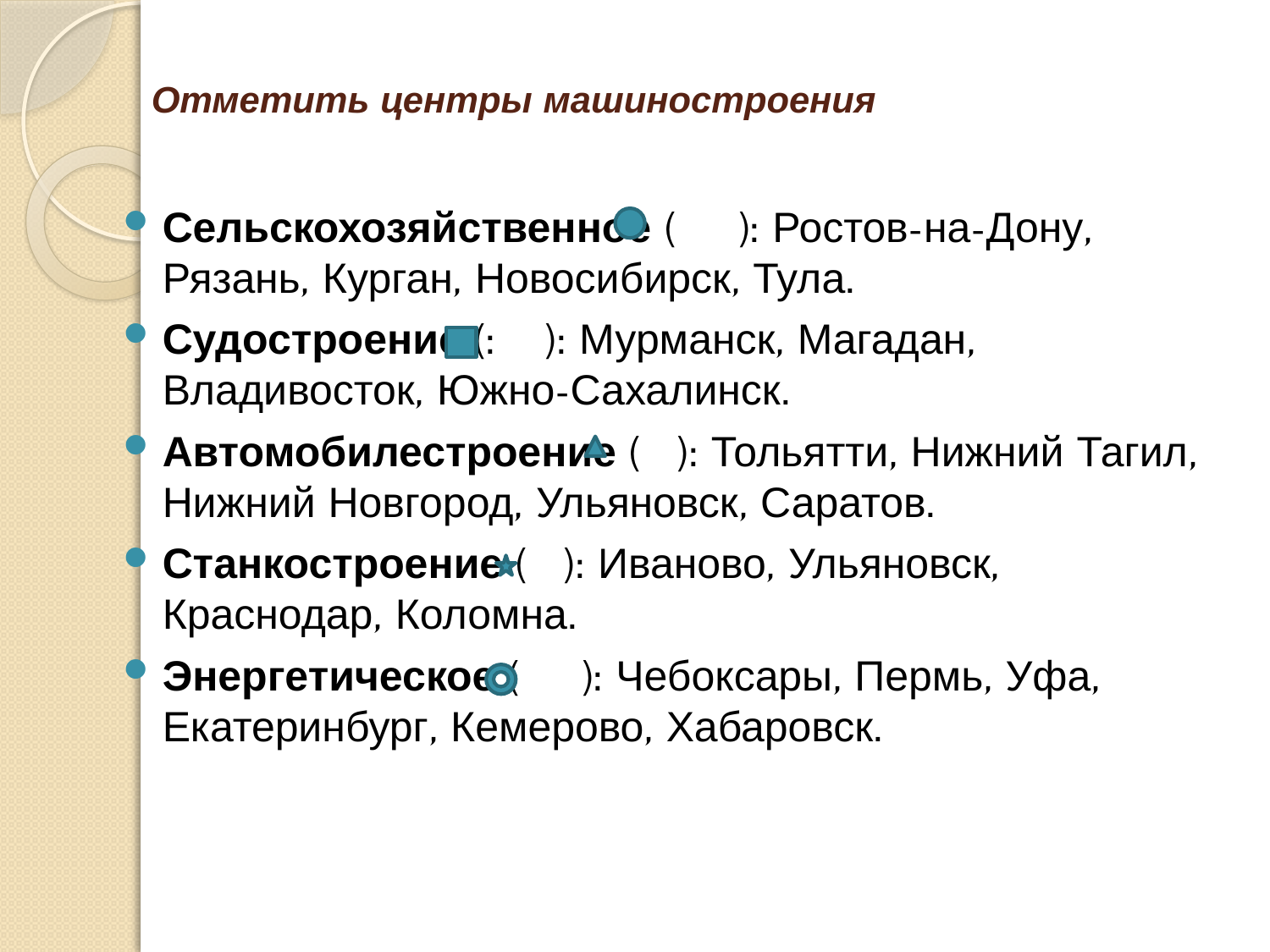

# Отметить центры машиностроения
Сельскохозяйственное (     ): Ростов-на-Дону, Рязань, Курган, Новосибирск, Тула.
Судостроение (:    ): Мурманск, Магадан, Владивосток, Южно-Сахалинск.
Автомобилестроение (   ): Тольятти, Нижний Тагил, Нижний Новгород, Ульяновск, Саратов.
Станкостроение (   ): Иваново, Ульяновск, Краснодар, Коломна.
Энергетическое (     ): Чебоксары, Пермь, Уфа, Екатеринбург, Кемерово, Хабаровск.